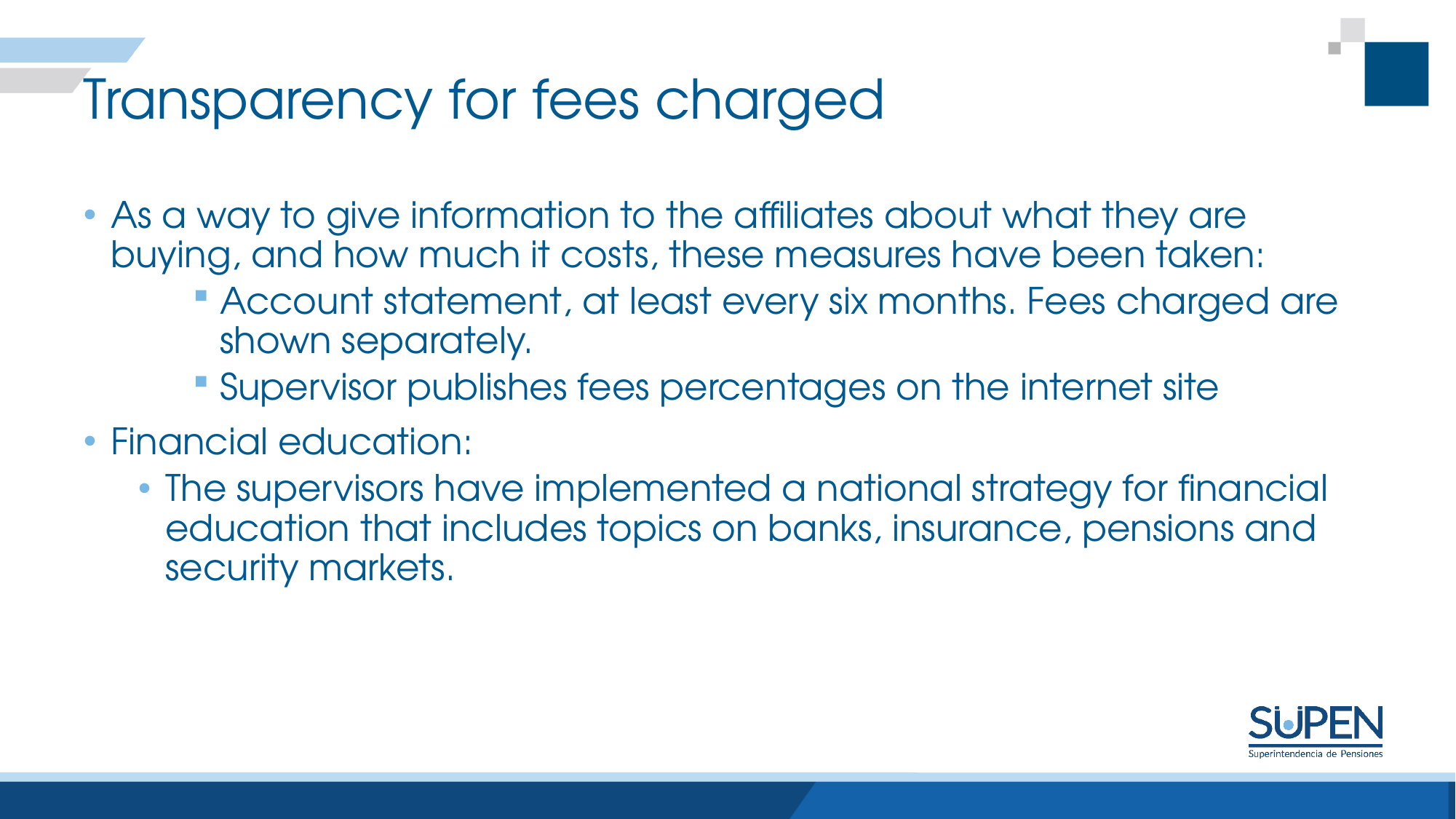

# Transparency for fees charged
As a way to give information to the affiliates about what they are buying, and how much it costs, these measures have been taken:
Account statement, at least every six months. Fees charged are shown separately.
Supervisor publishes fees percentages on the internet site
Financial education:
The supervisors have implemented a national strategy for financial education that includes topics on banks, insurance, pensions and security markets.